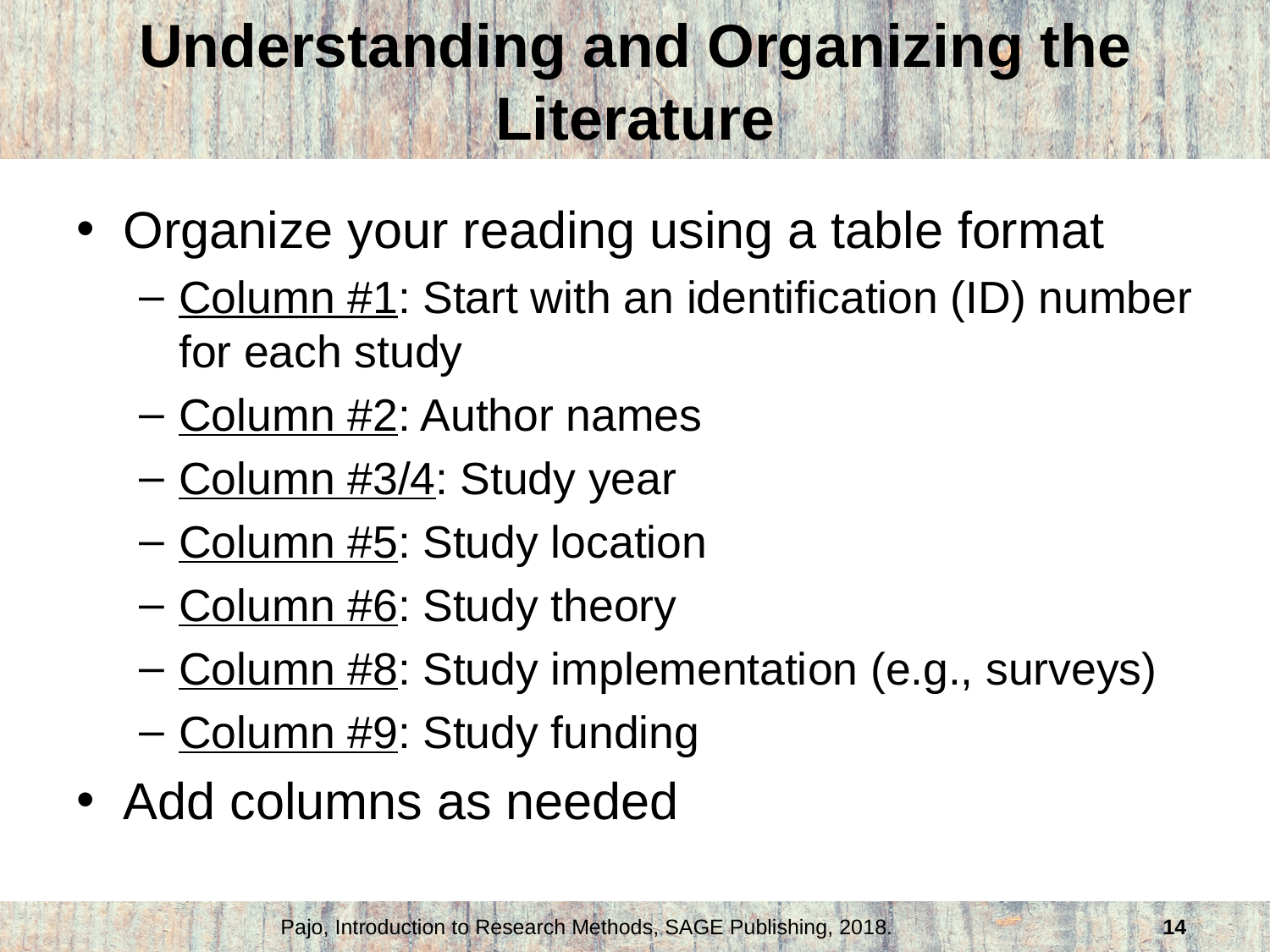

# Understanding and Organizing the Literature
Organize your reading using a table format
Column #1: Start with an identification (ID) number for each study
Column #2: Author names
Column #3/4: Study year
Column #5: Study location
Column #6: Study theory
Column #8: Study implementation (e.g., surveys)
Column #9: Study funding
Add columns as needed

Pajo, Introduction to Research Methods, SAGE Publishing, 2018.
14